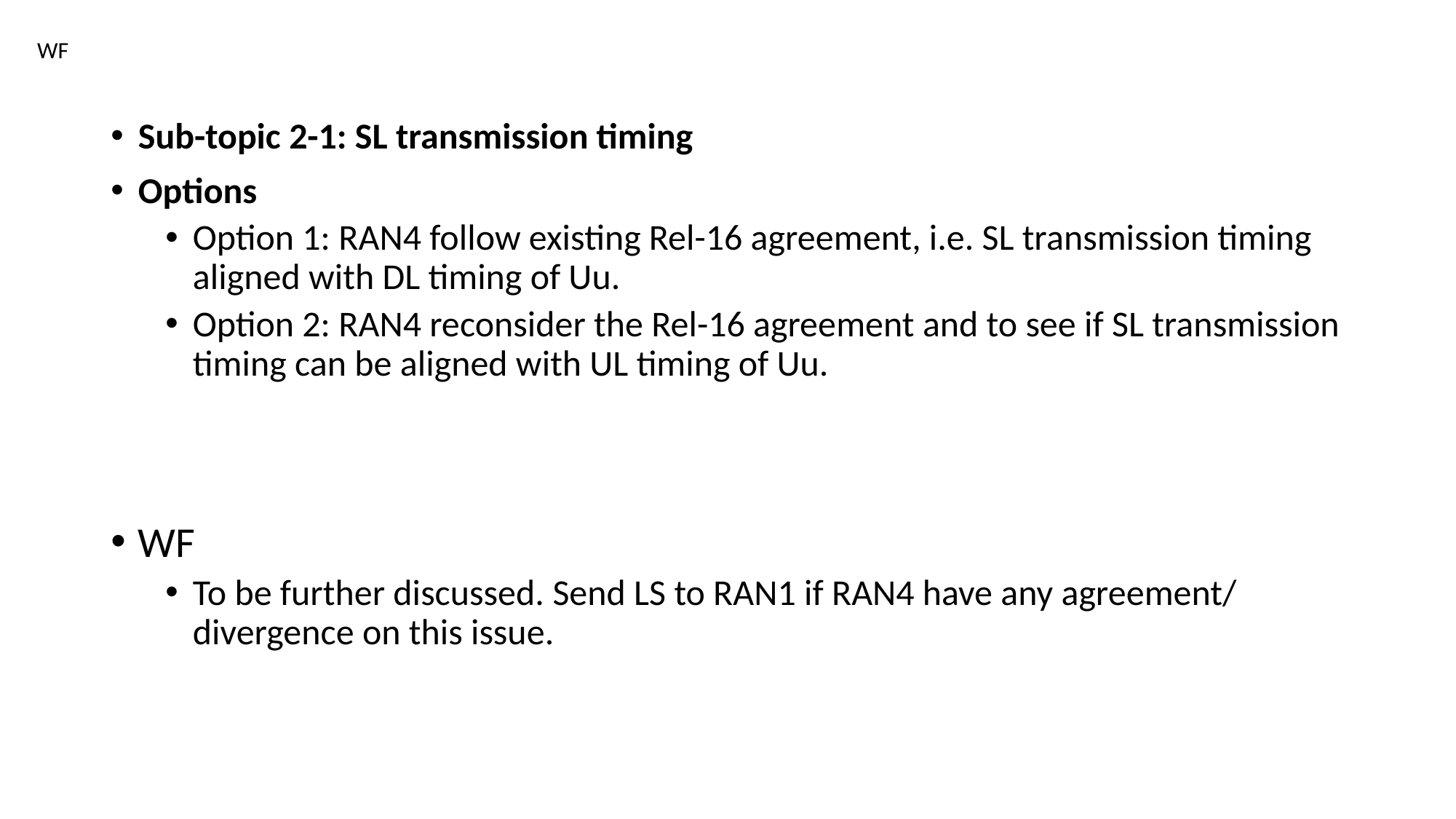

# WF
Sub-topic 2-1: SL transmission timing
Options
Option 1: RAN4 follow existing Rel-16 agreement, i.e. SL transmission timing aligned with DL timing of Uu.
Option 2: RAN4 reconsider the Rel-16 agreement and to see if SL transmission timing can be aligned with UL timing of Uu.

WF
To be further discussed. Send LS to RAN1 if RAN4 have any agreement/ divergence on this issue.